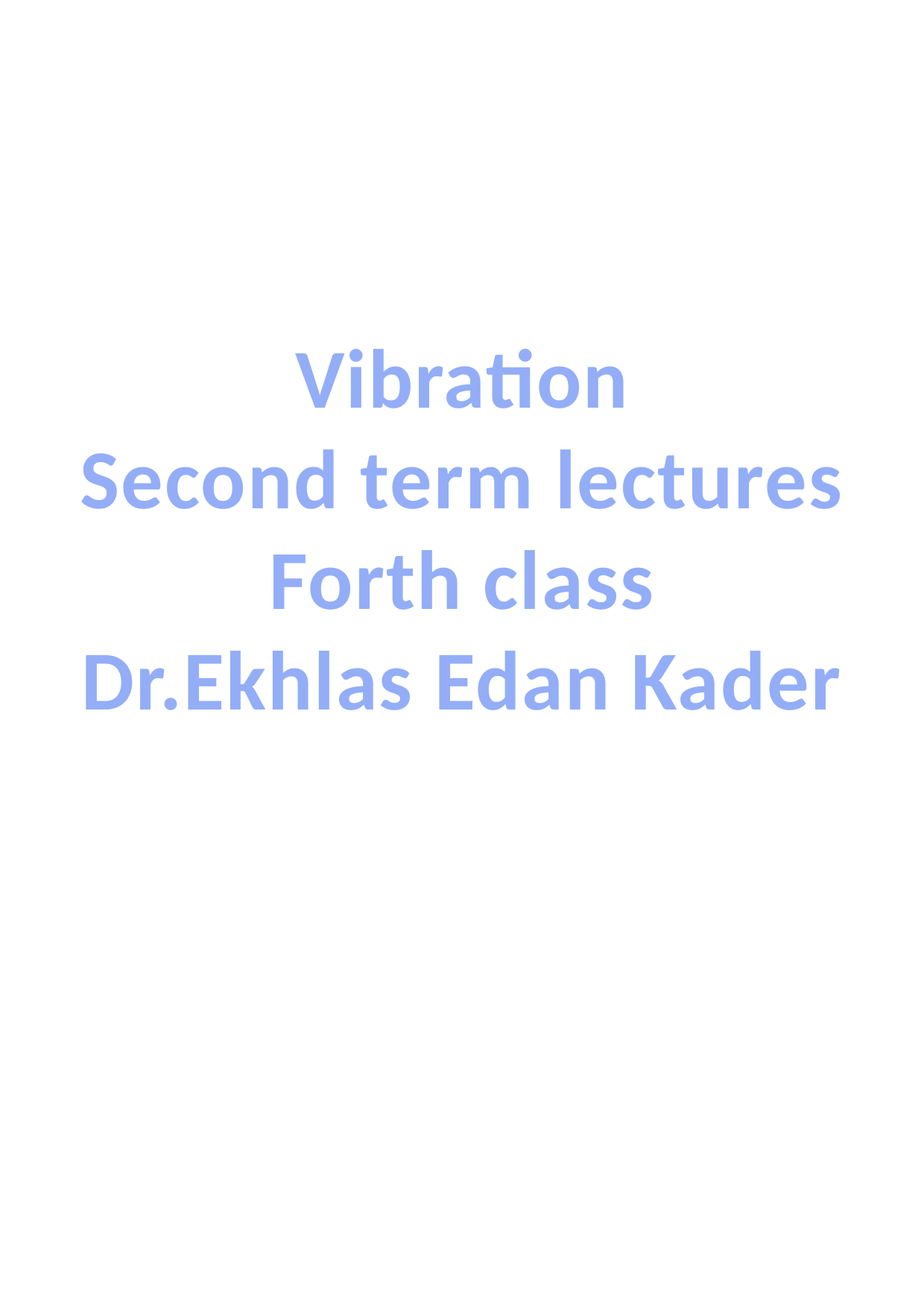

Vibration
Second term lectures
Forth class
Dr.Ekhlas Edan Kader